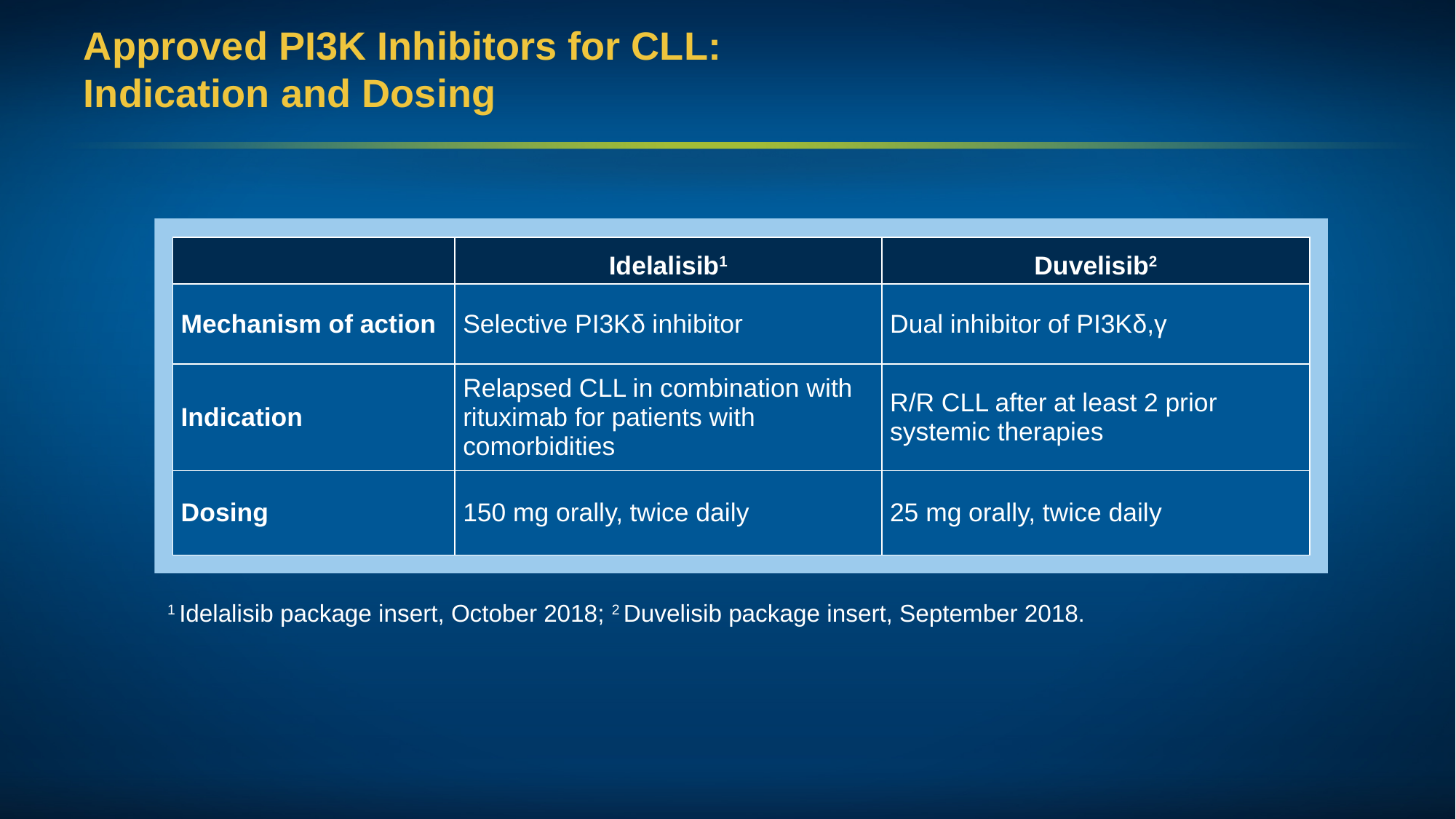

# Approved PI3K Inhibitors for CLL: Indication and Dosing

|  | Idelalisib1 | Duvelisib2 |
| --- | --- | --- |
| Mechanism of action | Selective PI3Kδ inhibitor | Dual inhibitor of PI3Kδ,γ |
| Indication | Relapsed CLL in combination with rituximab for patients with comorbidities | R/R CLL after at least 2 prior systemic therapies |
| Dosing | 150 mg orally, twice daily | 25 mg orally, twice daily |
1 Idelalisib package insert, October 2018; 2 Duvelisib package insert, September 2018.